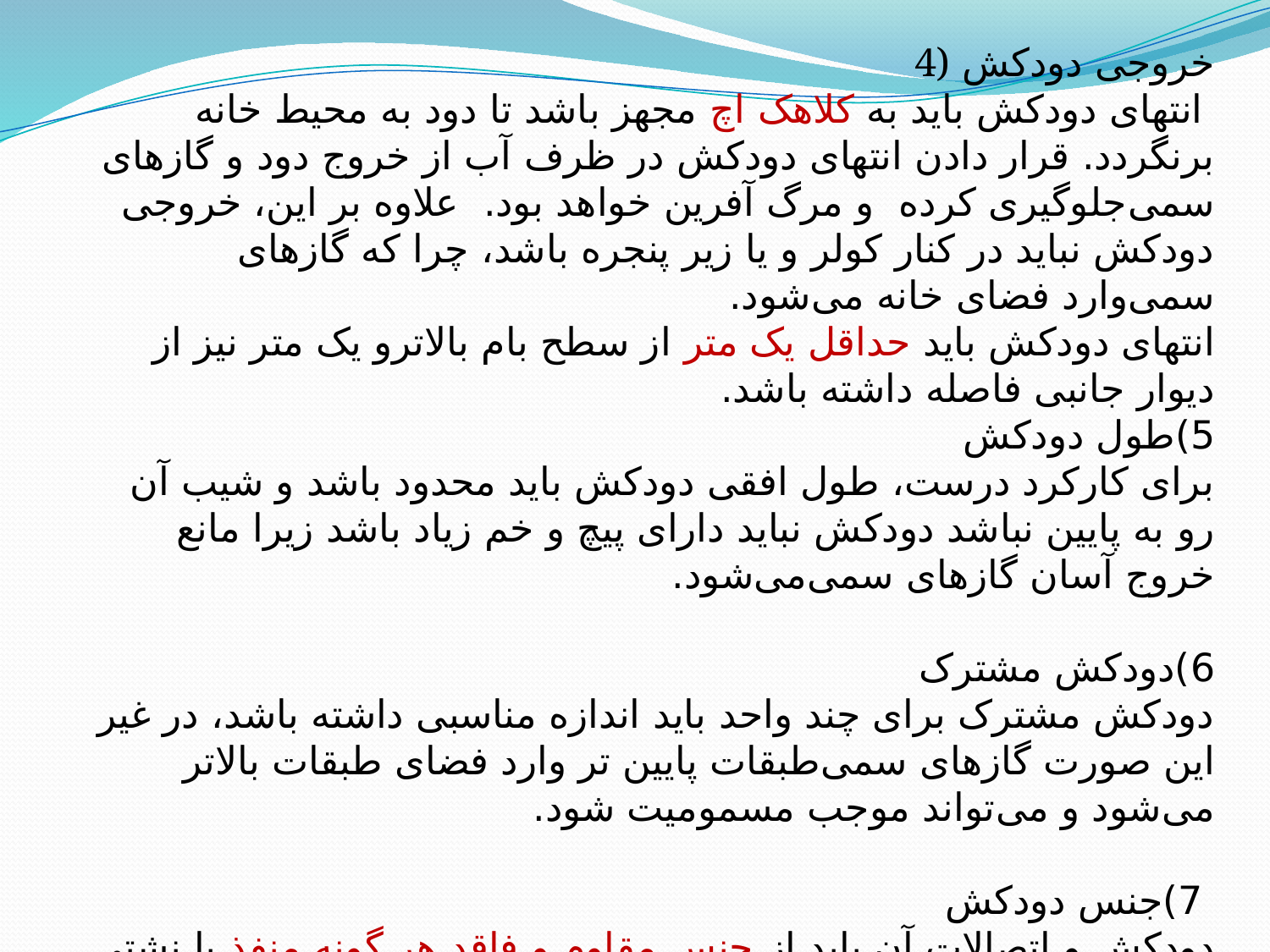

4)خروجی دودکش
 انتهای دودکش باید به کلاهک اچ مجهز باشد تا دود به محیط خانه برنگردد. قرار دادن انتهای دودکش در ظرف آب از خروج دود و گازهای سمی‌جلوگیری کرده  و مرگ آفرین خواهد بود.  علاوه بر این، خروجی دودکش نباید در کنار کولر و یا زیر پنجره باشد، چرا که گازهای سمی‌وارد فضای خانه می‌شود. 
انتهای دودکش باید حداقل یک متر از سطح بام بالاترو یک متر نیز از دیوار جانبی فاصله داشته باشد.
5)طول دودکش
برای کارکرد درست، طول افقی دودکش باید محدود باشد و شیب آن رو به پایین نباشد دودکش نباید دارای پیچ و خم زیاد باشد زیرا مانع خروج آسان گازهای سمی‌می‌شود.
 
6)دودکش مشترک
دودکش مشترک برای چند واحد باید اندازه مناسبی داشته باشد، در غیر این صورت گازهای سمی‌طبقات پایین تر وارد فضای طبقات بالاتر می‌شود و می‌تواند موجب مسمومیت شود.
 
 7)جنس دودکش
دودکش و اتصالات آن باید از جنس مقاوم و فاقد هر گونه منفذ یا نشتی باشد.